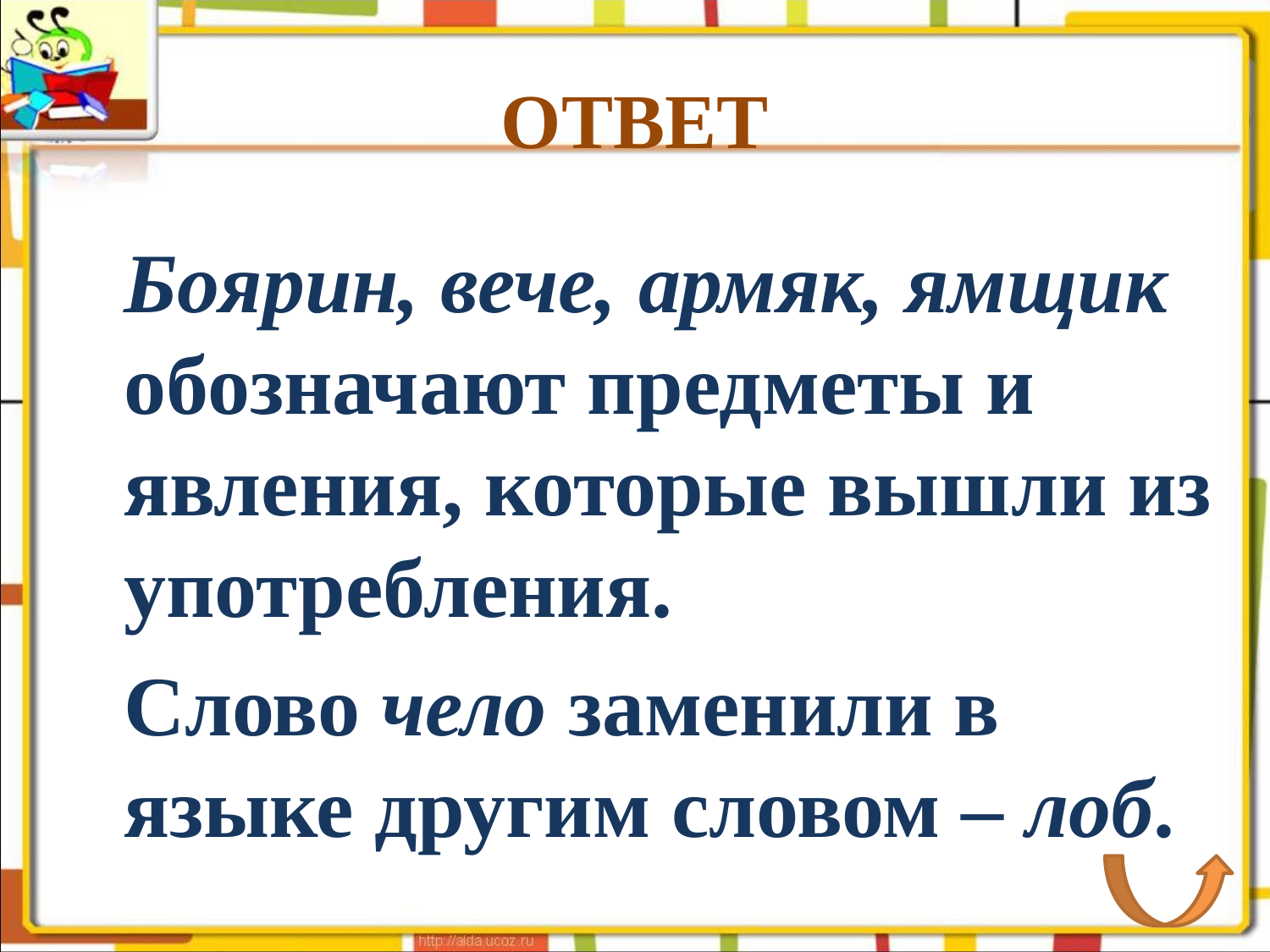

# ОТВЕТ
	Боярин, вече, армяк, ямщик обозначают предметы и явления, которые вышли из употребления.
	Слово чело заменили в языке другим словом – лоб.